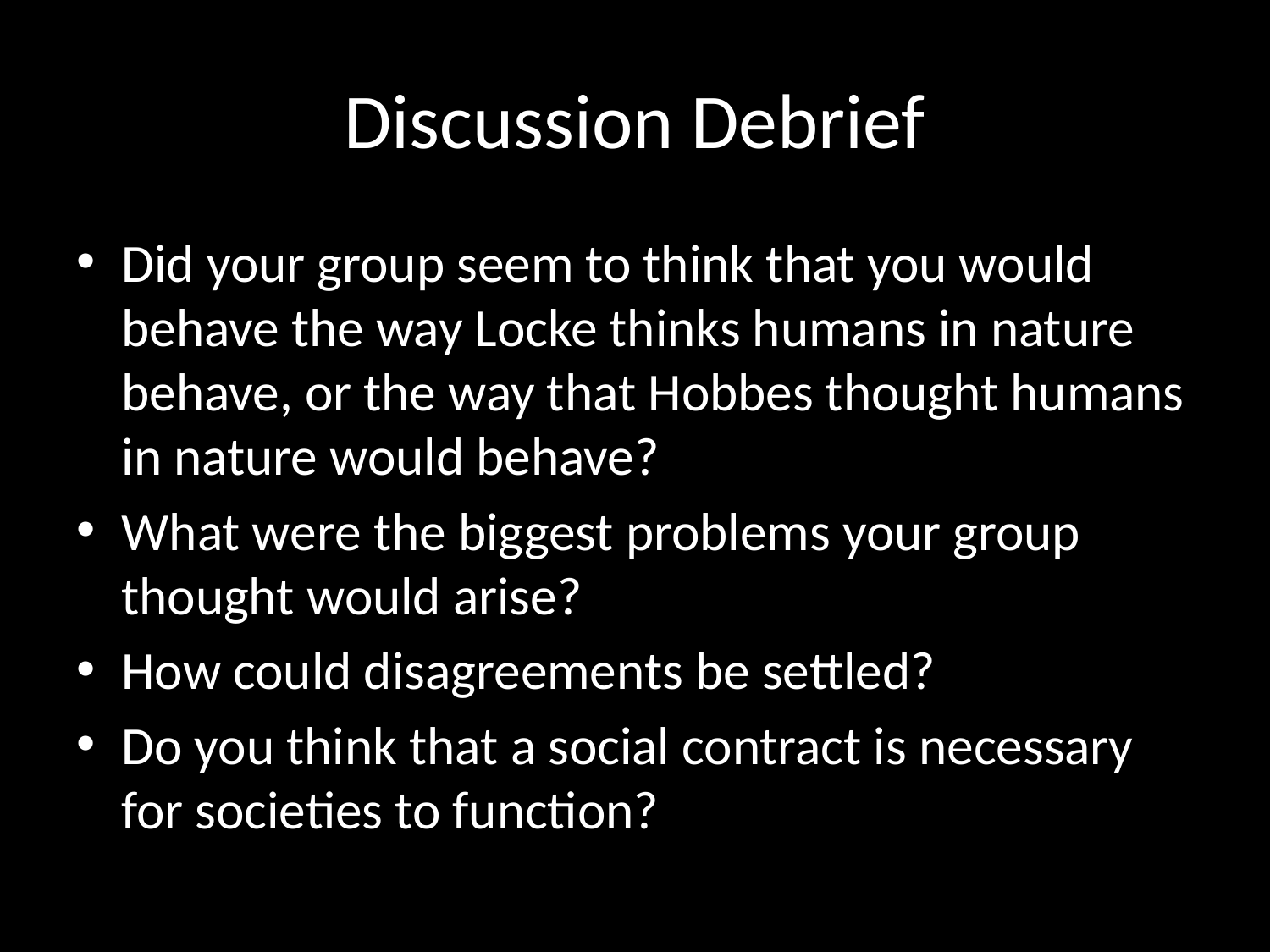

# Discussion Debrief
Did your group seem to think that you would behave the way Locke thinks humans in nature behave, or the way that Hobbes thought humans in nature would behave?
What were the biggest problems your group thought would arise?
How could disagreements be settled?
Do you think that a social contract is necessary for societies to function?